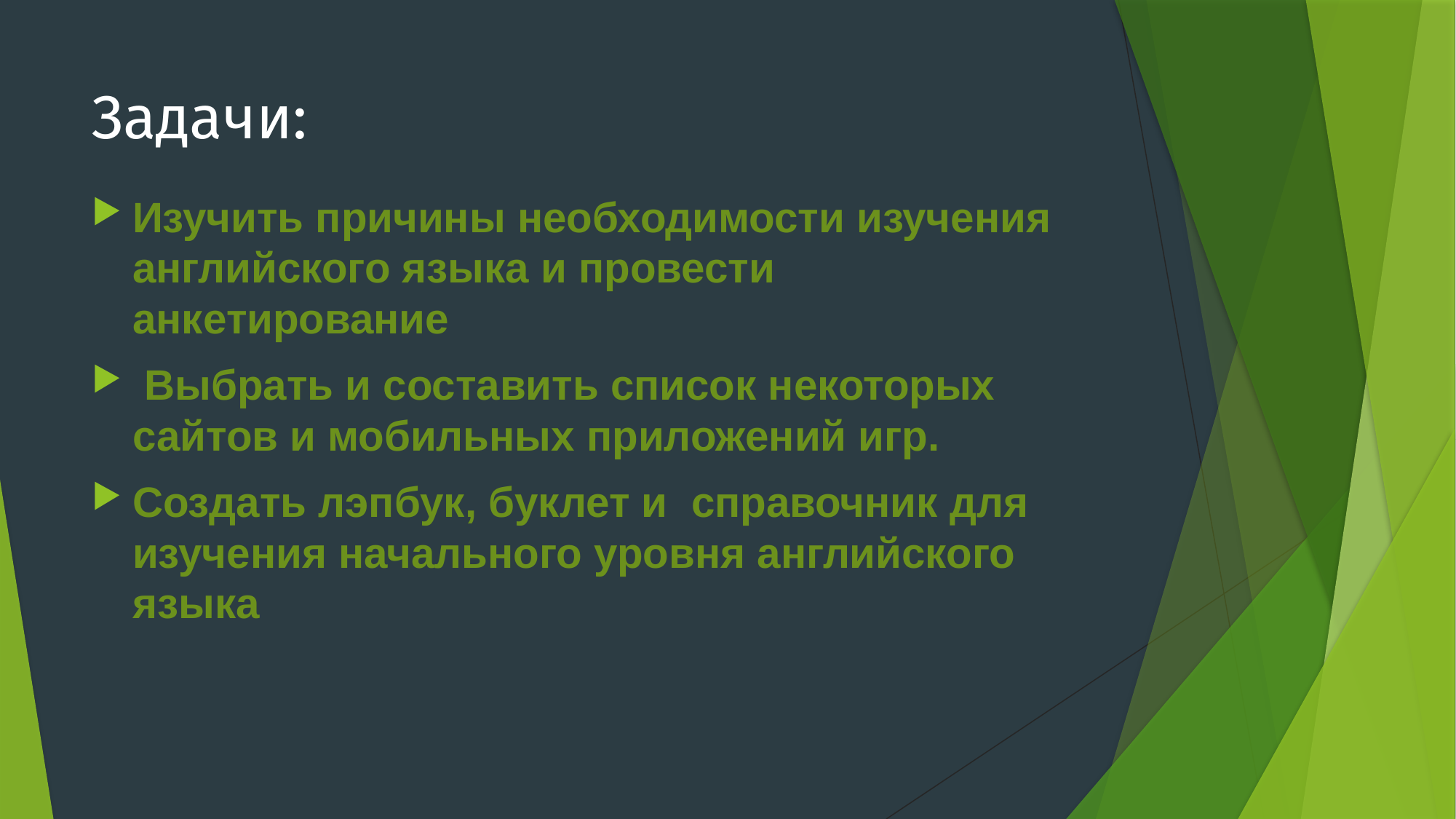

# Задачи:
Изучить причины необходимости изучения английского языка и провести анкетирование
 Выбрать и составить список некоторых сайтов и мобильных приложений игр.
Создать лэпбук, буклет и  справочник для изучения начального уровня английского языка